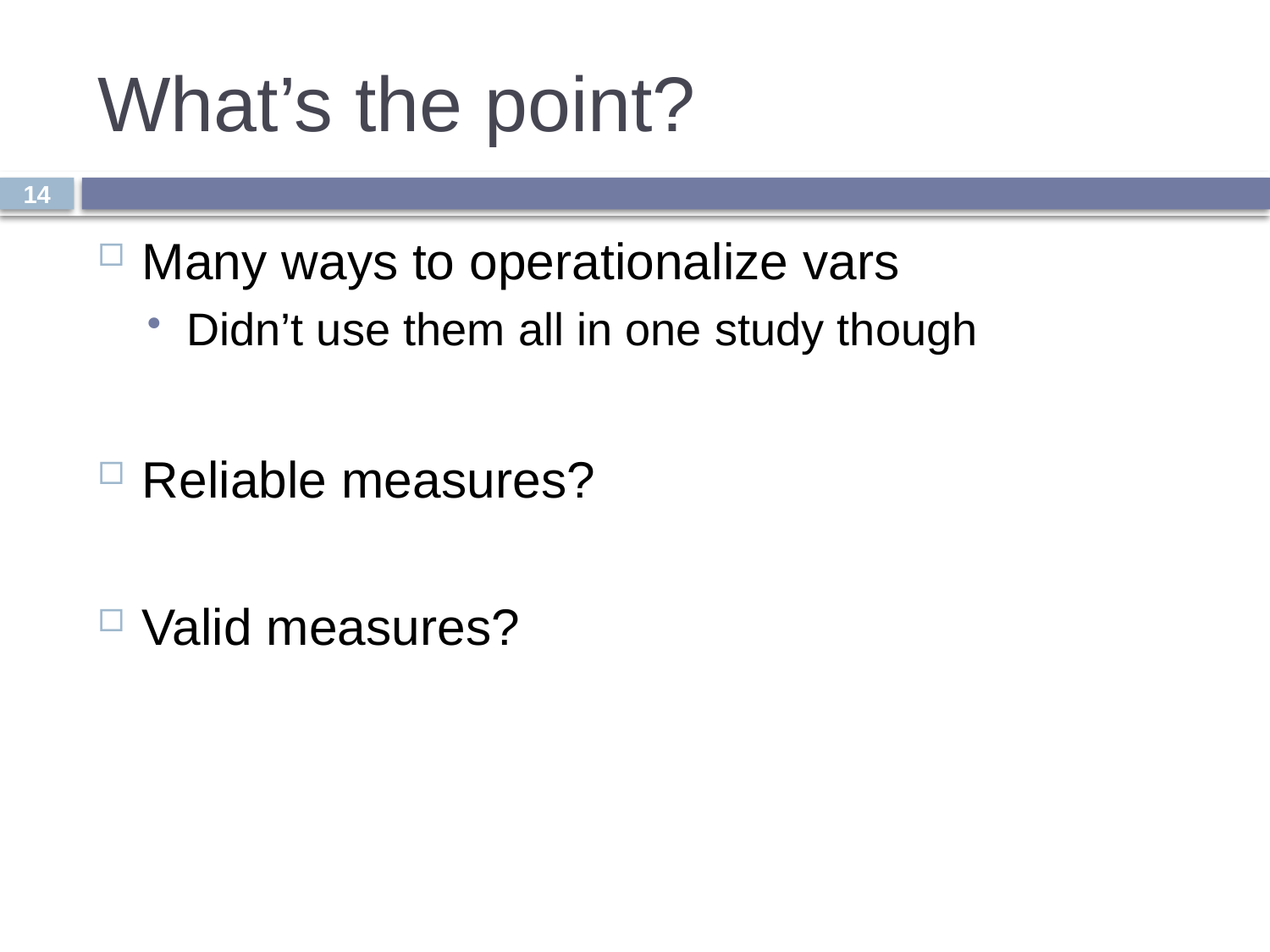

# What’s the point?
14
Many ways to operationalize vars
Didn’t use them all in one study though

Reliable measures?

Valid measures?